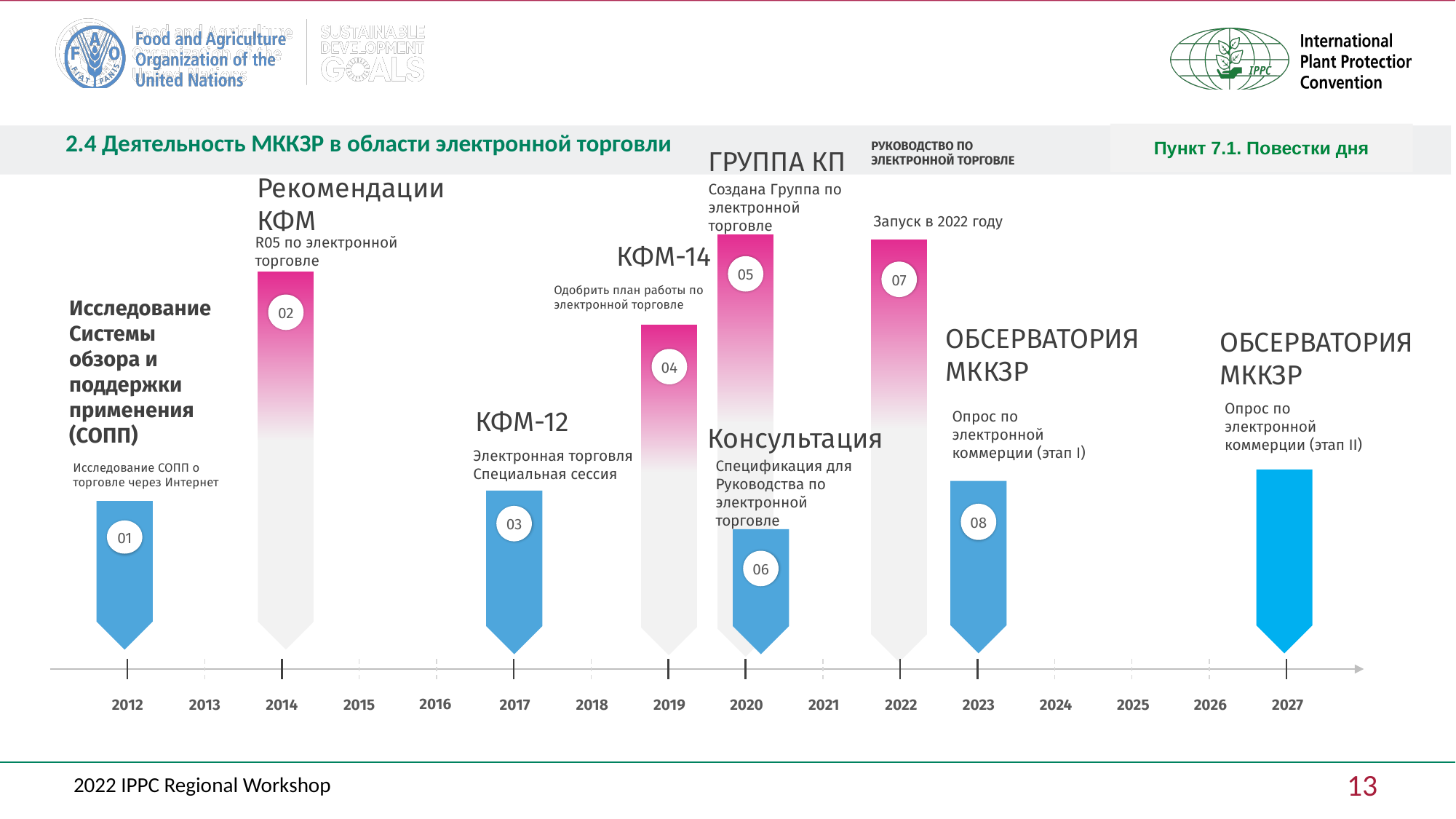

КФМ-14
Одобрить план работы по электронной торговле

04
Пункт 7.1. Повестки дня
# 2.4 Деятельность МККЗР в области электронной торговли
РУКОВОДСТВО ПО ЭЛЕКТРОННОЙ ТОРГОВЛЕ
Запуск в 2022 году

07
ГРУППА КП
Создана Группа по электронной торговле

05
Рекомендации КФМ

R05 по электронной торговле

02

ОБСЕРВАТОРИЯ МККЗР
Опрос по электронной коммерции (этап I)

08

Консультация
Спецификация для Руководства по электронной торговле

06
Исследование Системы обзора и поддержки применения (СОПП)
Исследование СОПП о торговле через Интернет

01
ОБСЕРВАТОРИЯ
МККЗР
Опрос по электронной коммерции (этап II)

КФМ-12
Электронная торговля
Специальная сессия

03
2016
2012
2013
2014
2015
2017
2018
2019
2020
2021
2022
2023
2024
2025
2026
2027